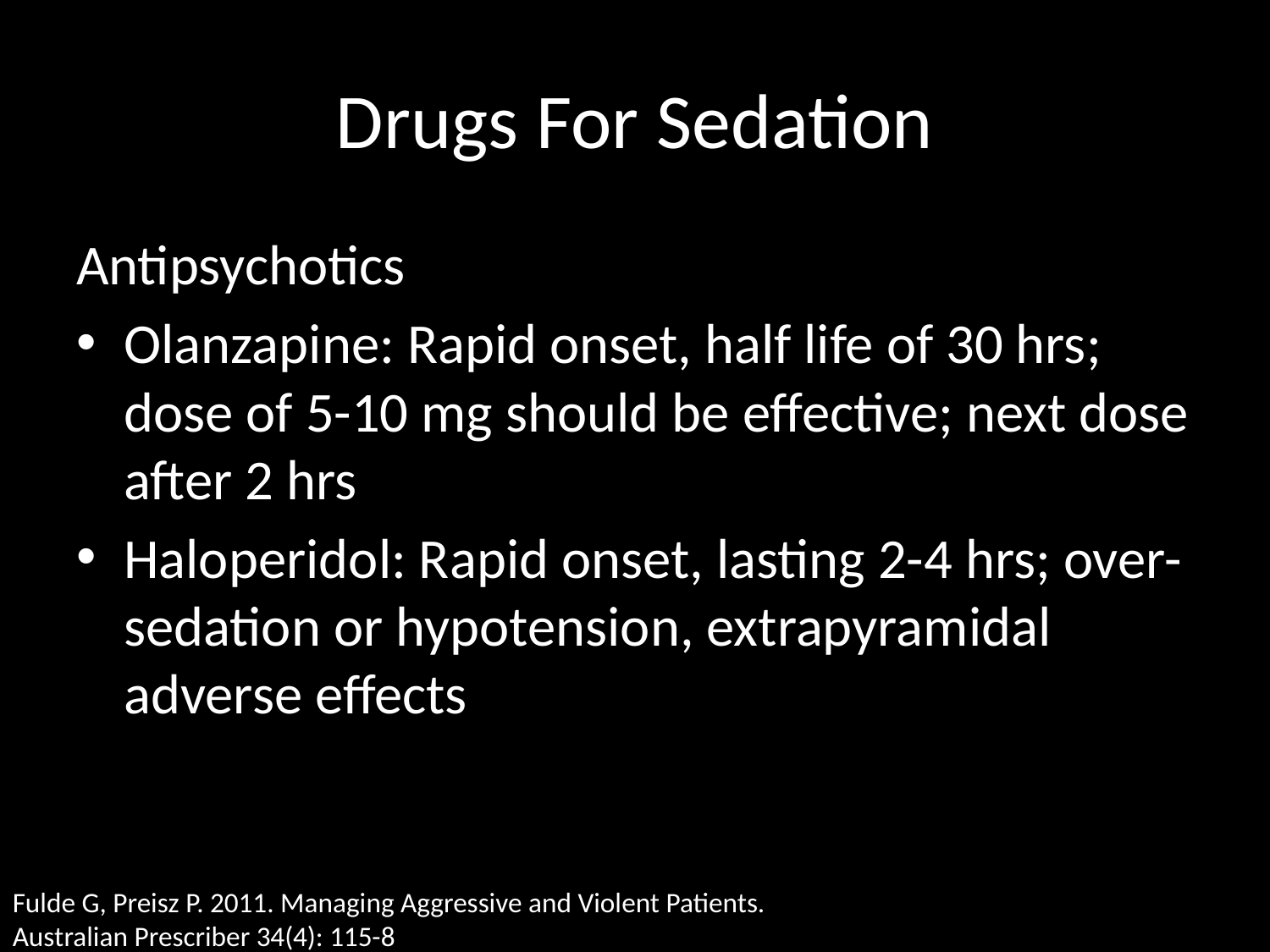

# Drugs For Sedation
Antipsychotics
Olanzapine: Rapid onset, half life of 30 hrs; dose of 5-10 mg should be effective; next dose after 2 hrs
Haloperidol: Rapid onset, lasting 2-4 hrs; over-sedation or hypotension, extrapyramidal adverse effects
Fulde G, Preisz P. 2011. Managing Aggressive and Violent Patients. Australian Prescriber 34(4): 115-8